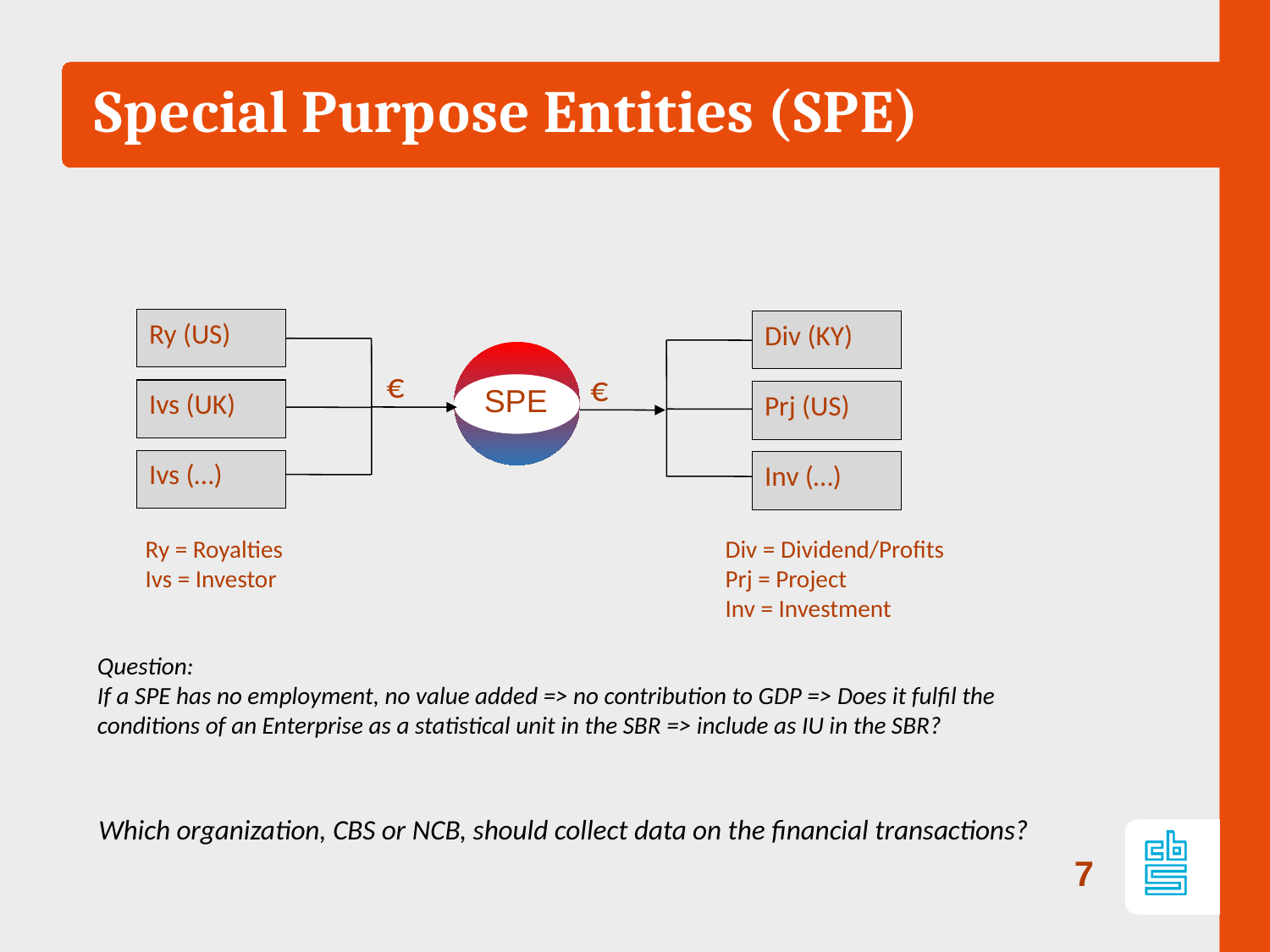

# Special Purpose Entities (SPE)

Ry (US)
Div (KY)

€
€

SPE
Ivs (UK)
Prj (US)

Ivs (…)
Inv (…)

Ry = Royalties
Ivs = Investor
Div = Dividend/Profits
Prj = Project
Inv = Investment
SPE
Question:
If a SPE has no employment, no value added => no contribution to GDP => Does it fulfil the conditions of an Enterprise as a statistical unit in the SBR => include as IU in the SBR?
Which organization, CBS or NCB, should collect data on the financial transactions?
7